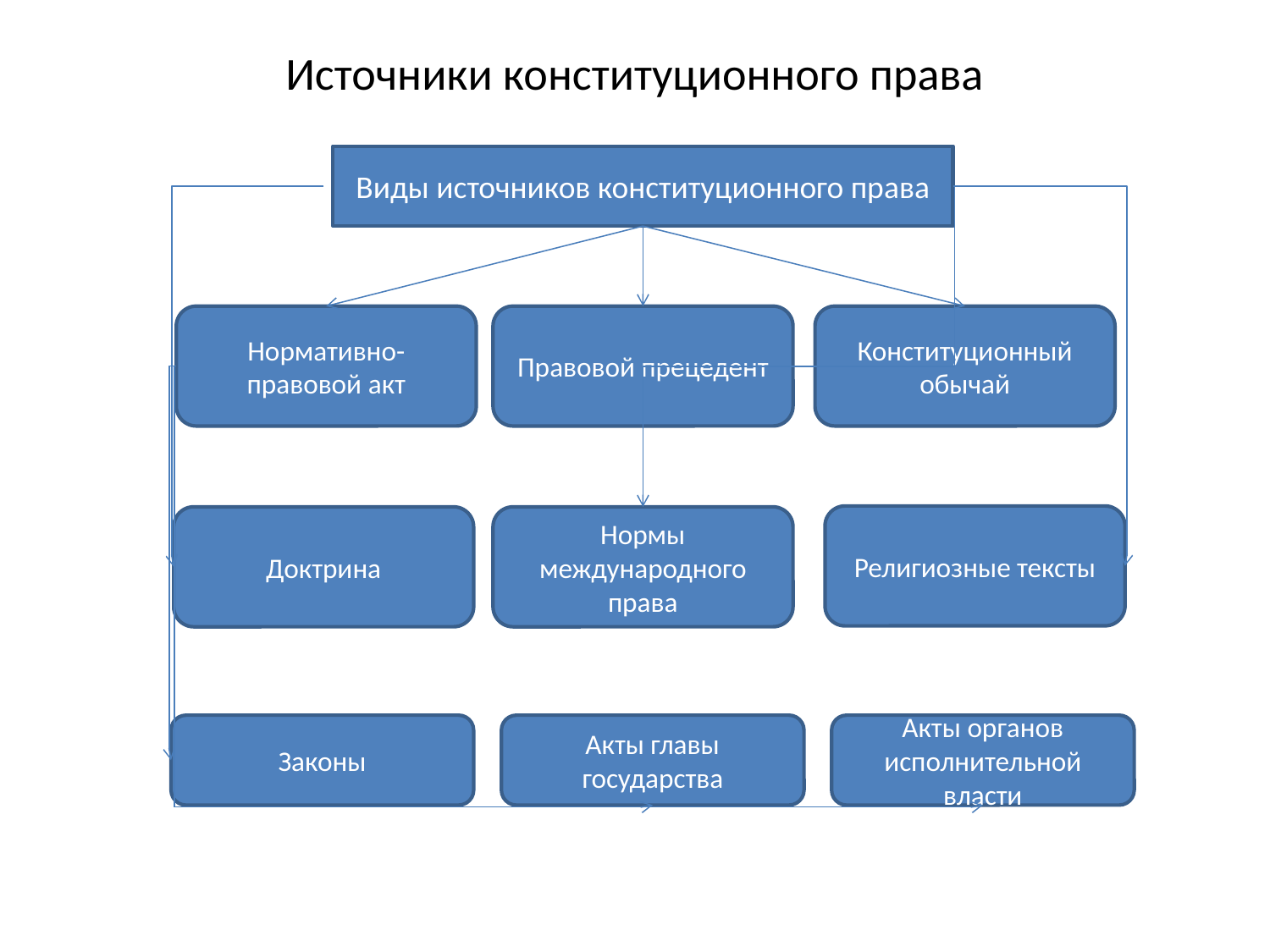

# Источники конституционного права
Виды источников конституционного права
Нормативно-правовой акт
Правовой прецедент
Конституционный обычай
Религиозные тексты
Доктрина
Нормы международного права
Законы
Акты главы государства
Акты органов исполнительной власти